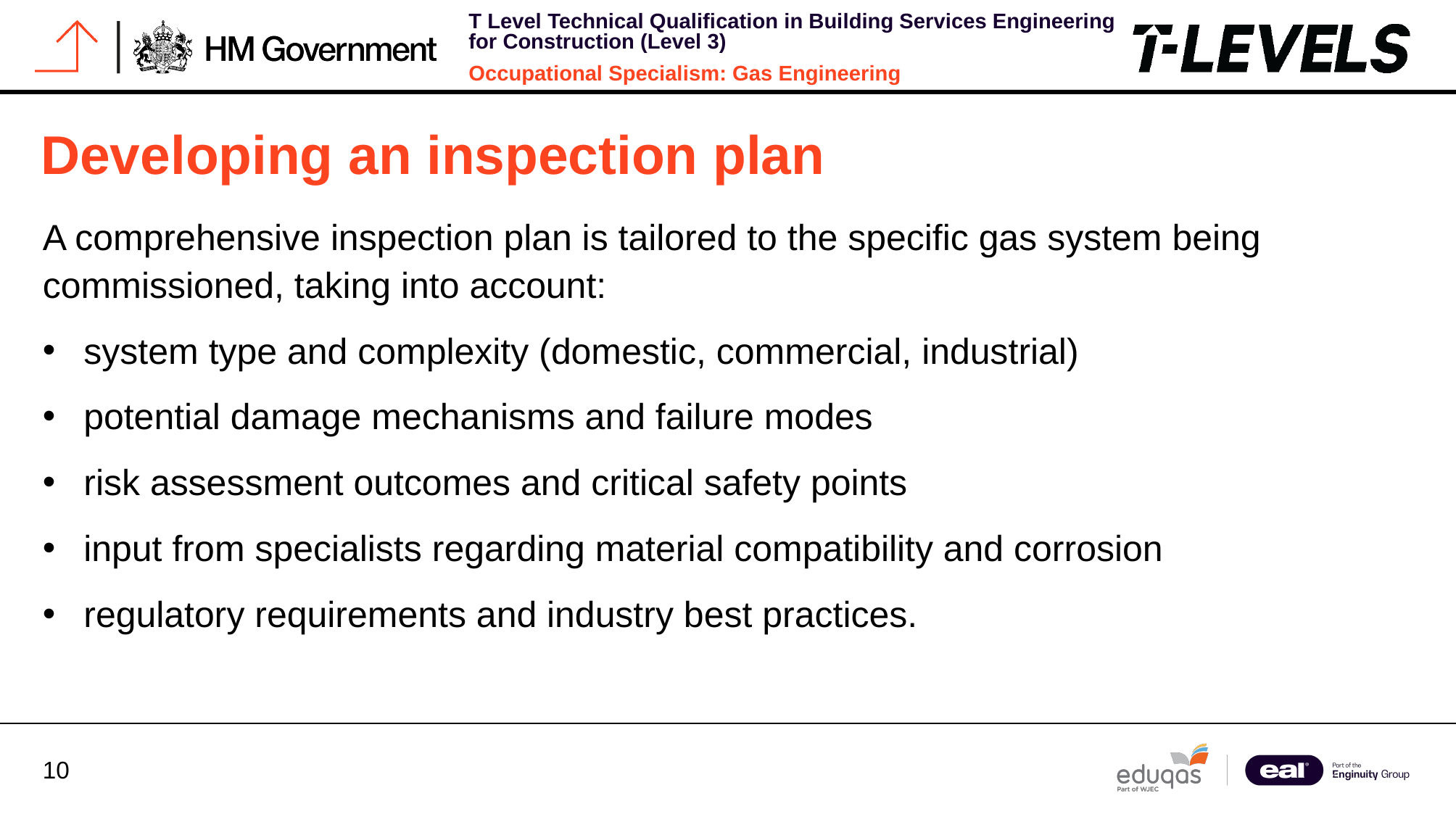

# Developing an inspection plan
A comprehensive inspection plan is tailored to the specific gas system being commissioned, taking into account:
system type and complexity (domestic, commercial, industrial)
potential damage mechanisms and failure modes
risk assessment outcomes and critical safety points
input from specialists regarding material compatibility and corrosion
regulatory requirements and industry best practices.